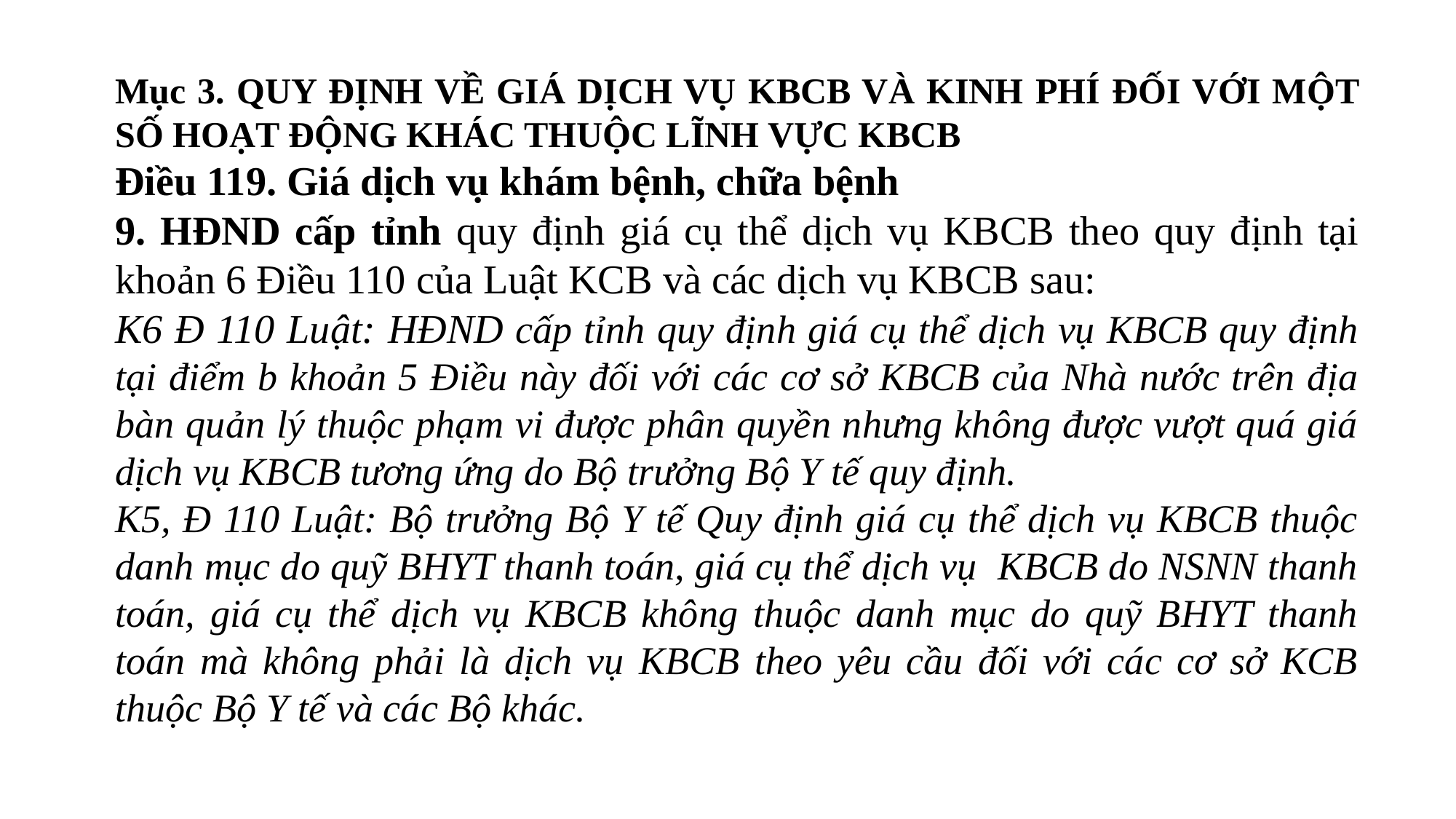

Mục 3. QUY ĐỊNH VỀ GIÁ DỊCH VỤ KBCB VÀ KINH PHÍ ĐỐI VỚI MỘT SỐ HOẠT ĐỘNG KHÁC THUỘC LĨNH VỰC KBCB
Điều 119. Giá dịch vụ khám bệnh, chữa bệnh
9. HĐND cấp tỉnh quy định giá cụ thể dịch vụ KBCB theo quy định tại khoản 6 Điều 110 của Luật KCB và các dịch vụ KBCB sau:
K6 Đ 110 Luật: HĐND cấp tỉnh quy định giá cụ thể dịch vụ KBCB quy định tại điểm b khoản 5 Điều này đối với các cơ sở KBCB của Nhà nước trên địa bàn quản lý thuộc phạm vi được phân quyền nhưng không được vượt quá giá dịch vụ KBCB tương ứng do Bộ trưởng Bộ Y tế quy định.
K5, Đ 110 Luật: Bộ trưởng Bộ Y tế Quy định giá cụ thể dịch vụ KBCB thuộc danh mục do quỹ BHYT thanh toán, giá cụ thể dịch vụ  KBCB do NSNN thanh toán, giá cụ thể dịch vụ KBCB không thuộc danh mục do quỹ BHYT thanh toán mà không phải là dịch vụ KBCB theo yêu cầu đối với các cơ sở KCB thuộc Bộ Y tế và các Bộ khác.